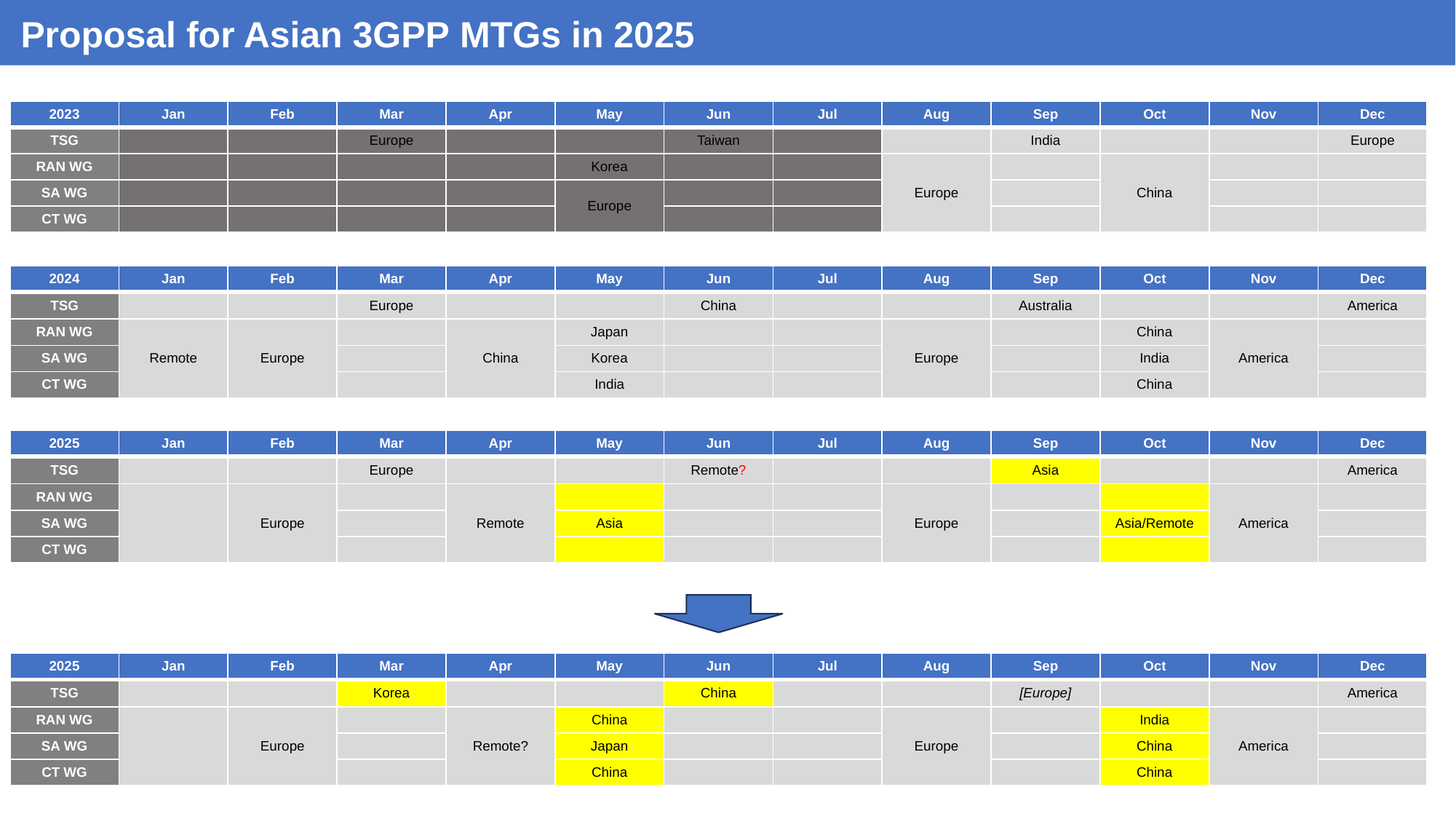

# Proposal for Asian 3GPP MTGs in 2025
| 2023 | Jan | Feb | Mar | Apr | May | Jun | Jul | Aug | Sep | Oct | Nov | Dec |
| --- | --- | --- | --- | --- | --- | --- | --- | --- | --- | --- | --- | --- |
| TSG |  |  | Europe |  |  | Taiwan |  |  | India |  |  | Europe |
| RAN WG |  |  |  |  | Korea |  |  | Europe |  | China |  |  |
| SA WG |  |  |  |  | Europe |  |  |  |  | China |  |  |
| CT WG |  |  |  |  |  |  |  |  |  | China |  |  |
| 2024 | Jan | Feb | Mar | Apr | May | Jun | Jul | Aug | Sep | Oct | Nov | Dec |
| --- | --- | --- | --- | --- | --- | --- | --- | --- | --- | --- | --- | --- |
| TSG |  |  | Europe |  |  | China |  |  | Australia |  |  | America |
| RAN WG | Remote | Europe |  | China | Japan |  |  | Europe |  | China | America |  |
| SA WG |  |  |  |  | Korea |  |  |  |  | India |  |  |
| CT WG |  |  |  |  | India |  |  |  |  | China |  |  |
| 2025 | Jan | Feb | Mar | Apr | May | Jun | Jul | Aug | Sep | Oct | Nov | Dec |
| --- | --- | --- | --- | --- | --- | --- | --- | --- | --- | --- | --- | --- |
| TSG |  |  | Europe |  |  | Remote? |  |  | Asia |  |  | America |
| RAN WG |  | Europe |  | Remote |  |  |  | Europe |  |  | America |  |
| SA WG |  |  |  |  | Asia |  |  |  |  | Asia/Remote |  |  |
| CT WG |  |  |  |  |  |  |  |  |  |  |  |  |

| 2025 | Jan | Feb | Mar | Apr | May | Jun | Jul | Aug | Sep | Oct | Nov | Dec |
| --- | --- | --- | --- | --- | --- | --- | --- | --- | --- | --- | --- | --- |
| TSG |  |  | Korea |  |  | China |  |  | [Europe] |  |  | America |
| RAN WG |  | Europe |  | Remote? | China |  |  | Europe |  | India | America |  |
| SA WG |  |  |  |  | Japan |  |  |  |  | China |  |  |
| CT WG |  |  |  |  | China |  |  |  |  | China |  |  |